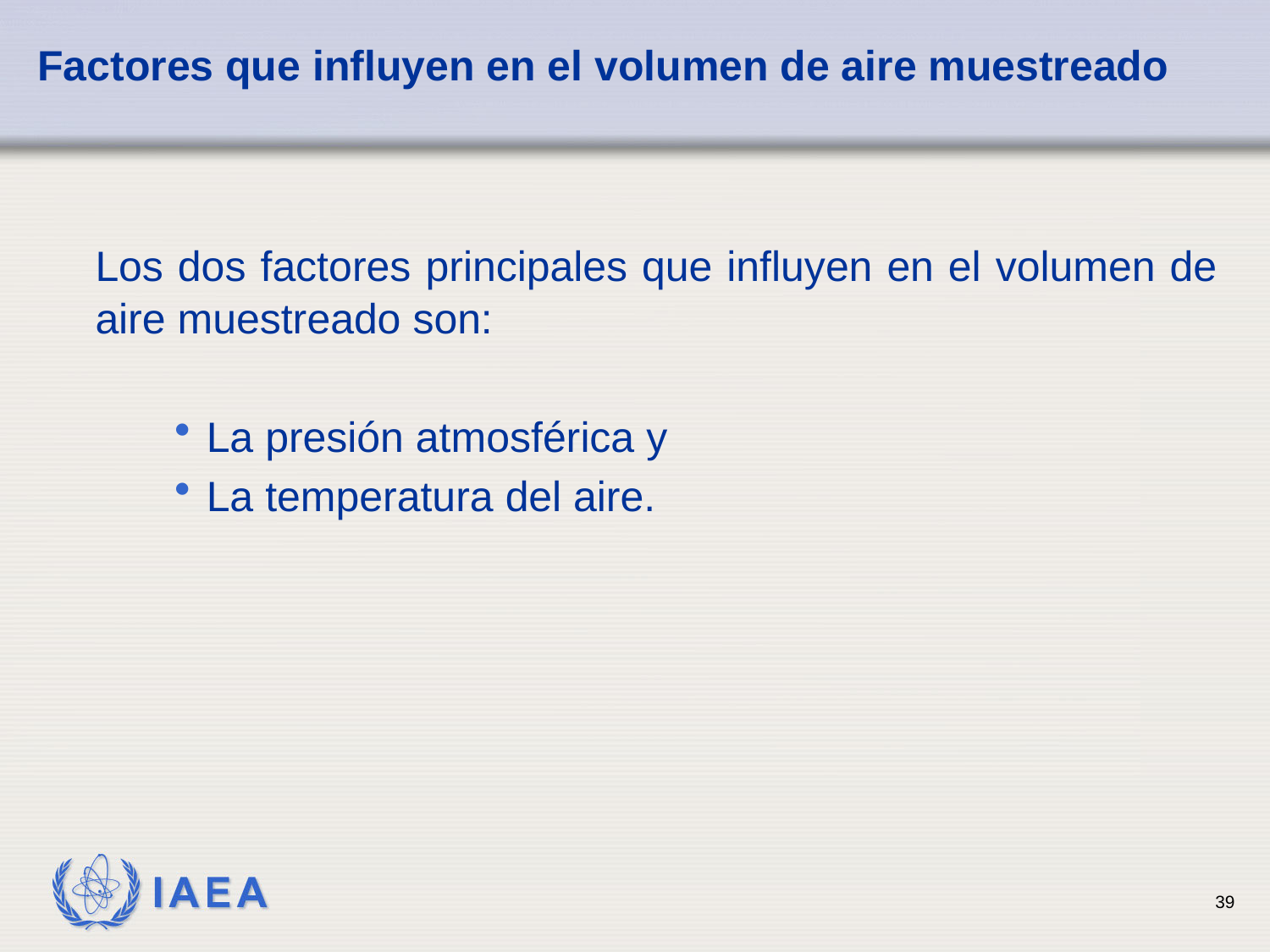

# Factores que influyen en el volumen de aire muestreado
	Los dos factores principales que influyen en el volumen de aire muestreado son:

La presión atmosférica y
La temperatura del aire.

39